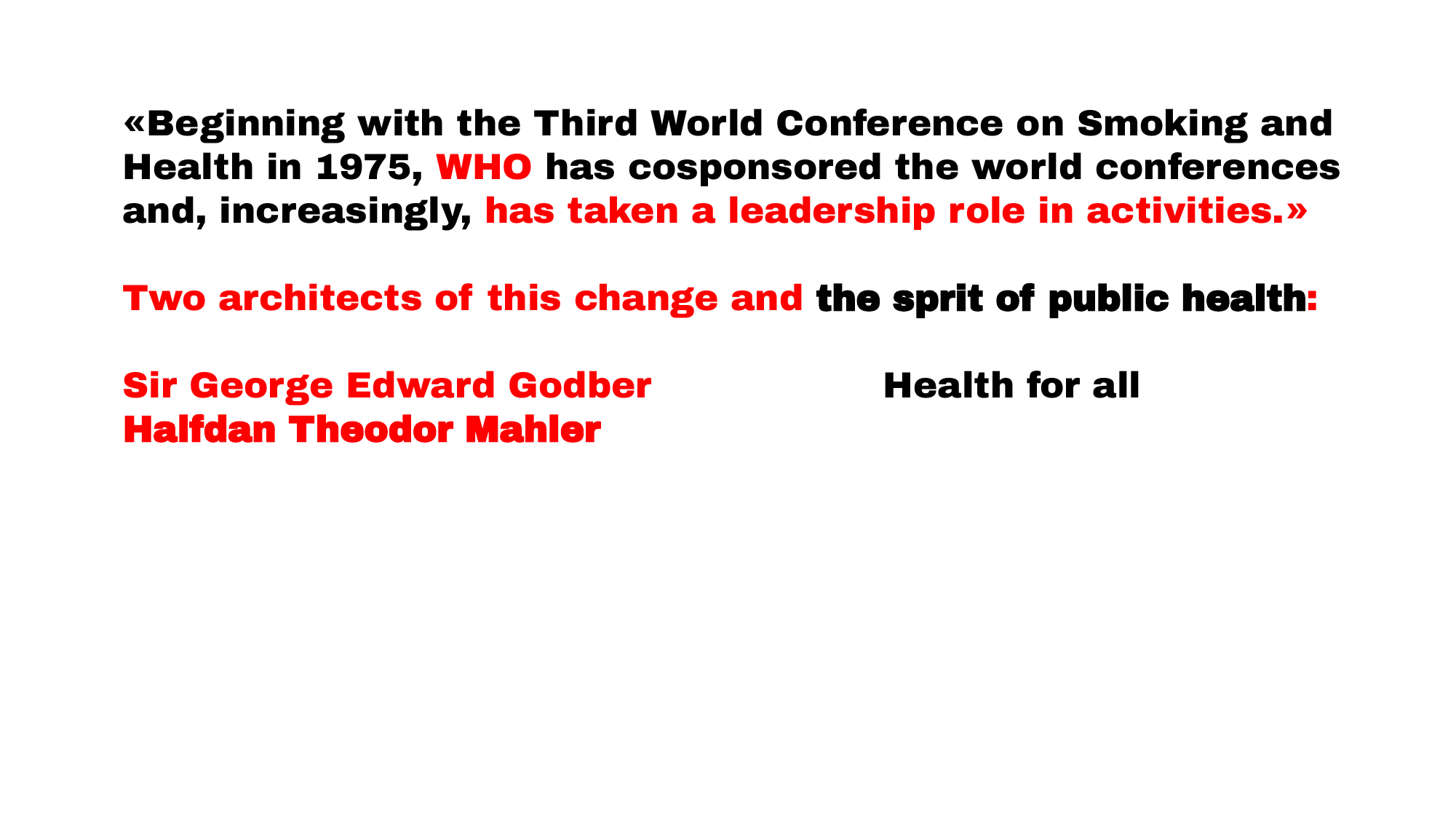

«Beginning with the Third World Conference on Smoking and Health in 1975, WHO has cosponsored the world conferences and, increasingly, has taken a leadership role in activities.»

Two architects of this change and the sprit of public health:

Sir George Edward Godber                   Health for all
Halfdan Theodor Mahler

Surgeon General 2014 page: 818